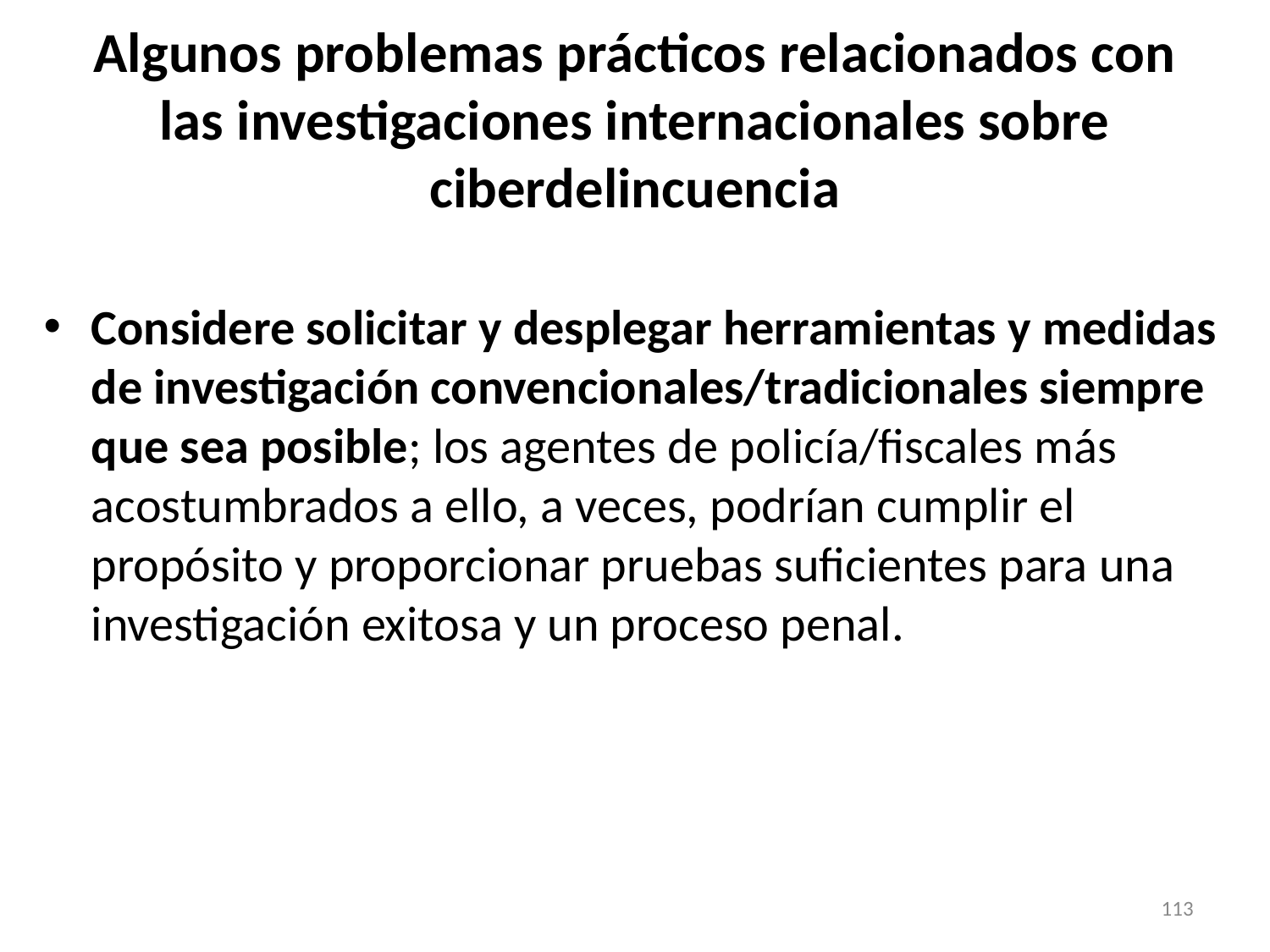

# Algunos problemas prácticos relacionados con las investigaciones internacionales sobre ciberdelincuencia
Considere solicitar y desplegar herramientas y medidas de investigación convencionales/tradicionales siempre que sea posible; los agentes de policía/fiscales más acostumbrados a ello, a veces, podrían cumplir el propósito y proporcionar pruebas suficientes para una investigación exitosa y un proceso penal.
113